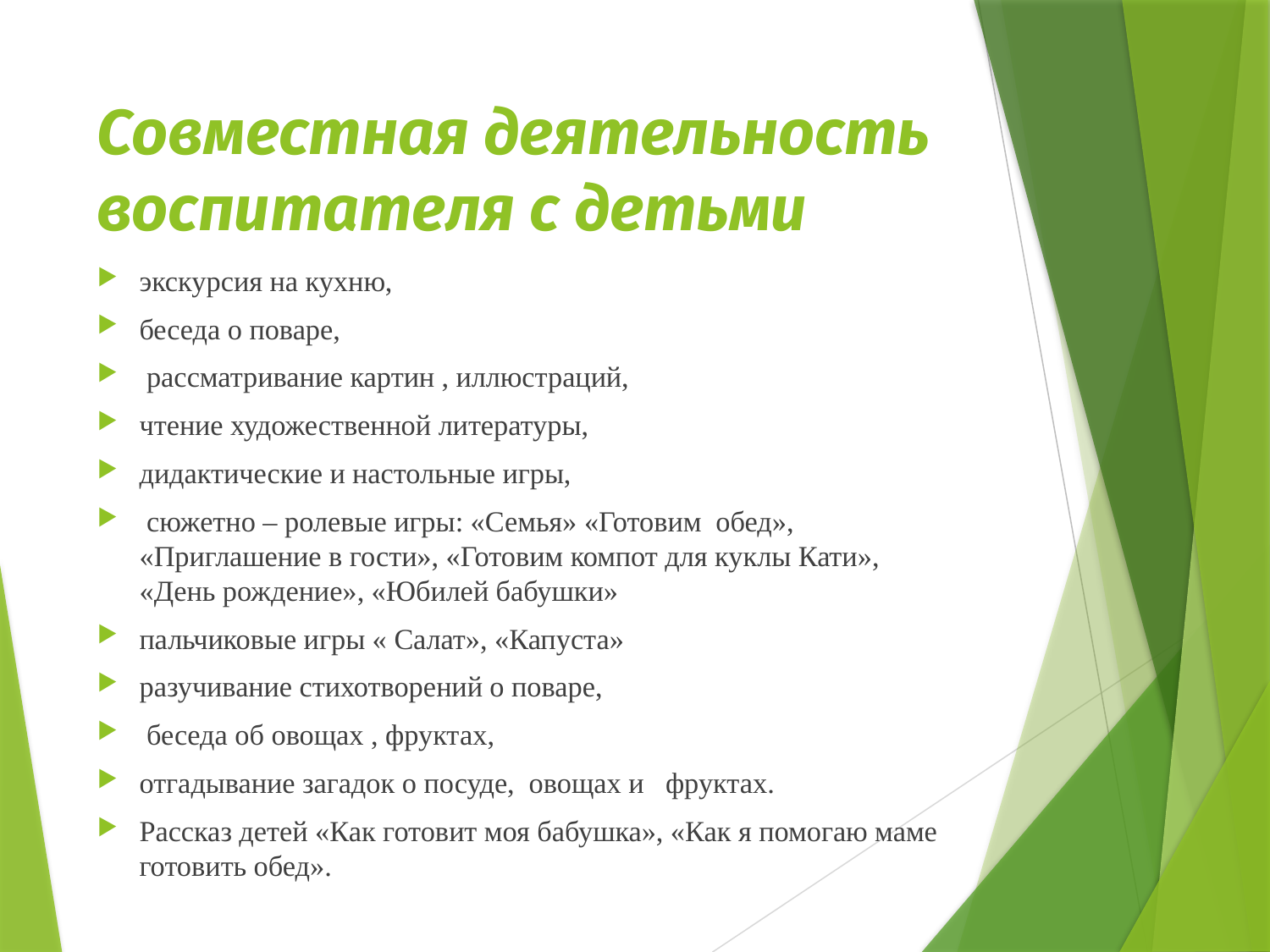

# Совместная деятельность воспитателя с детьми
экскурсия на кухню,
беседа о поваре,
 рассматривание картин , иллюстраций,
чтение художественной литературы,
дидактические и настольные игры,
 сюжетно – ролевые игры: «Семья» «Готовим  обед», «Приглашение в гости», «Готовим компот для куклы Кати», «День рождение», «Юбилей бабушки»
пальчиковые игры « Салат», «Капуста»
разучивание стихотворений о поваре,
 беседа об овощах , фруктах,
отгадывание загадок о посуде,  овощах и   фруктах.
Рассказ детей «Как готовит моя бабушка», «Как я помогаю маме готовить обед».